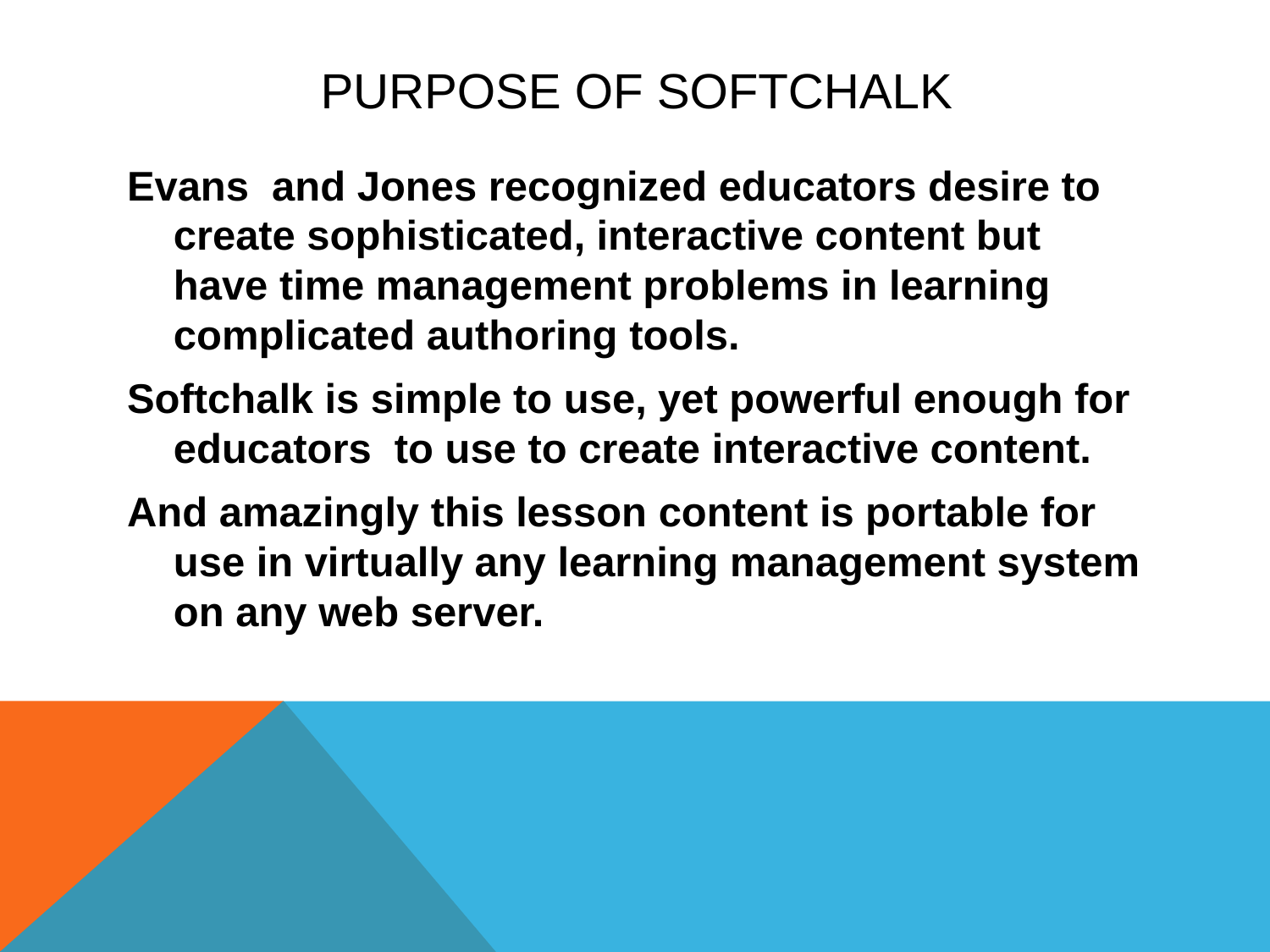

# Purpose of softchalk
Evans  and Jones recognized educators desire to create sophisticated, interactive content but have time management problems in learning complicated authoring tools.
Softchalk is simple to use, yet powerful enough for educators  to use to create interactive content.
And amazingly this lesson content is portable for use in virtually any learning management system on any web server.